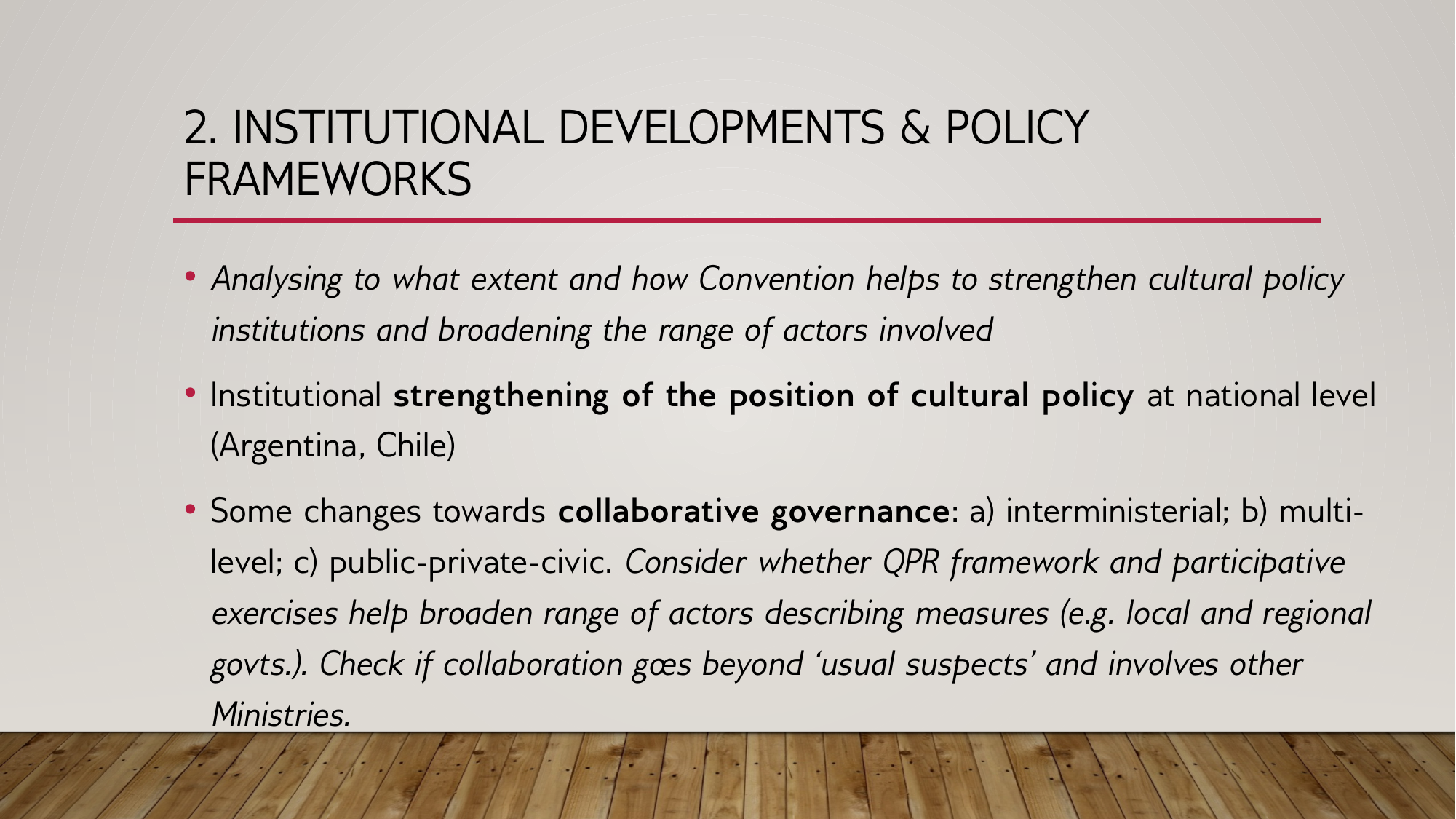

# 2. Institutional developments & policy frameworks
Analysing to what extent and how Convention helps to strengthen cultural policy institutions and broadening the range of actors involved
Institutional strengthening of the position of cultural policy at national level (Argentina, Chile)
Some changes towards collaborative governance: a) interministerial; b) multi-level; c) public-private-civic. Consider whether QPR framework and participative exercises help broaden range of actors describing measures (e.g. local and regional govts.). Check if collaboration goes beyond ‘usual suspects’ and involves other Ministries.